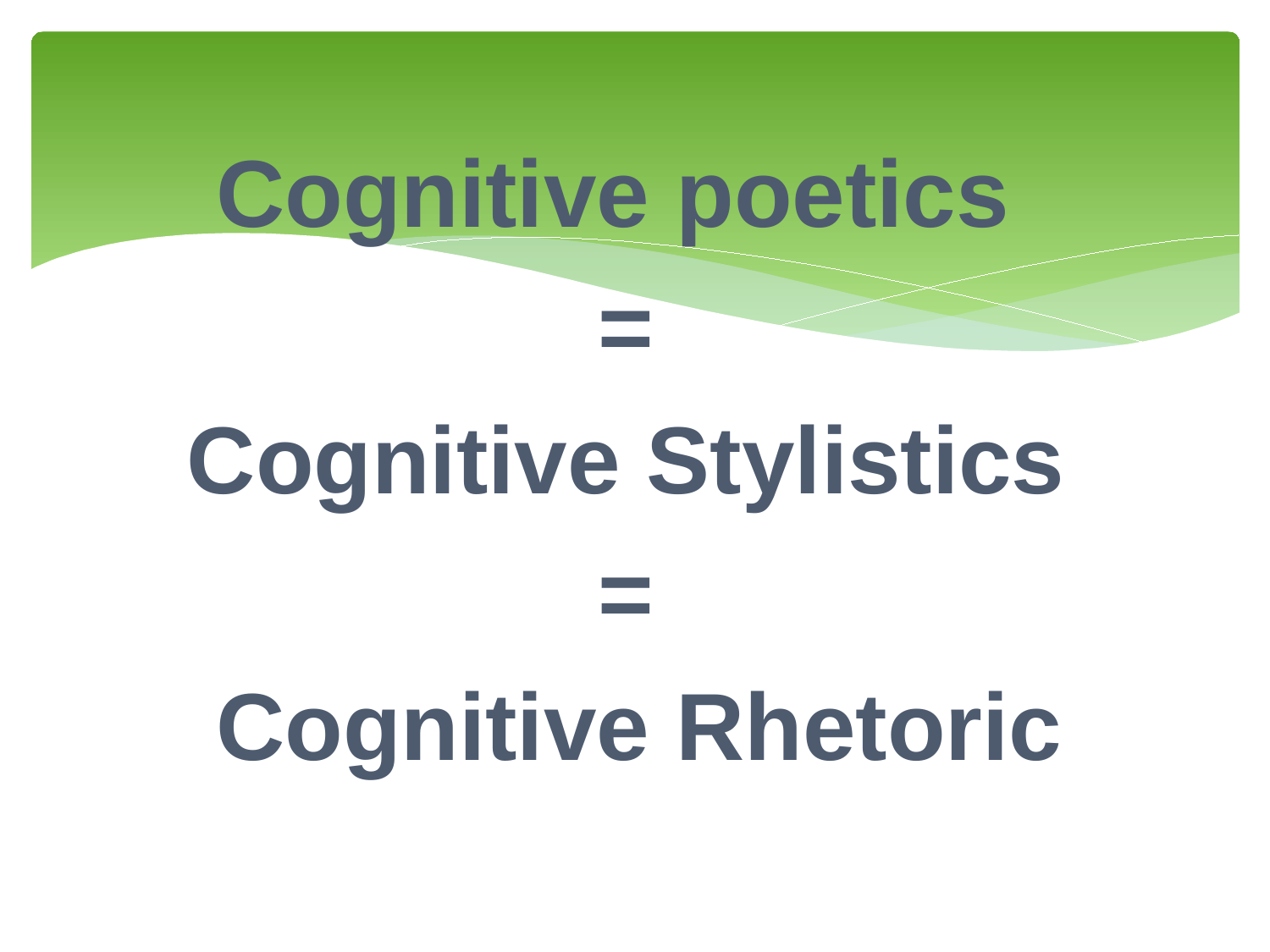

Cognitive poetics
=
Cognitive Stylistics
=
Cognitive Rhetoric